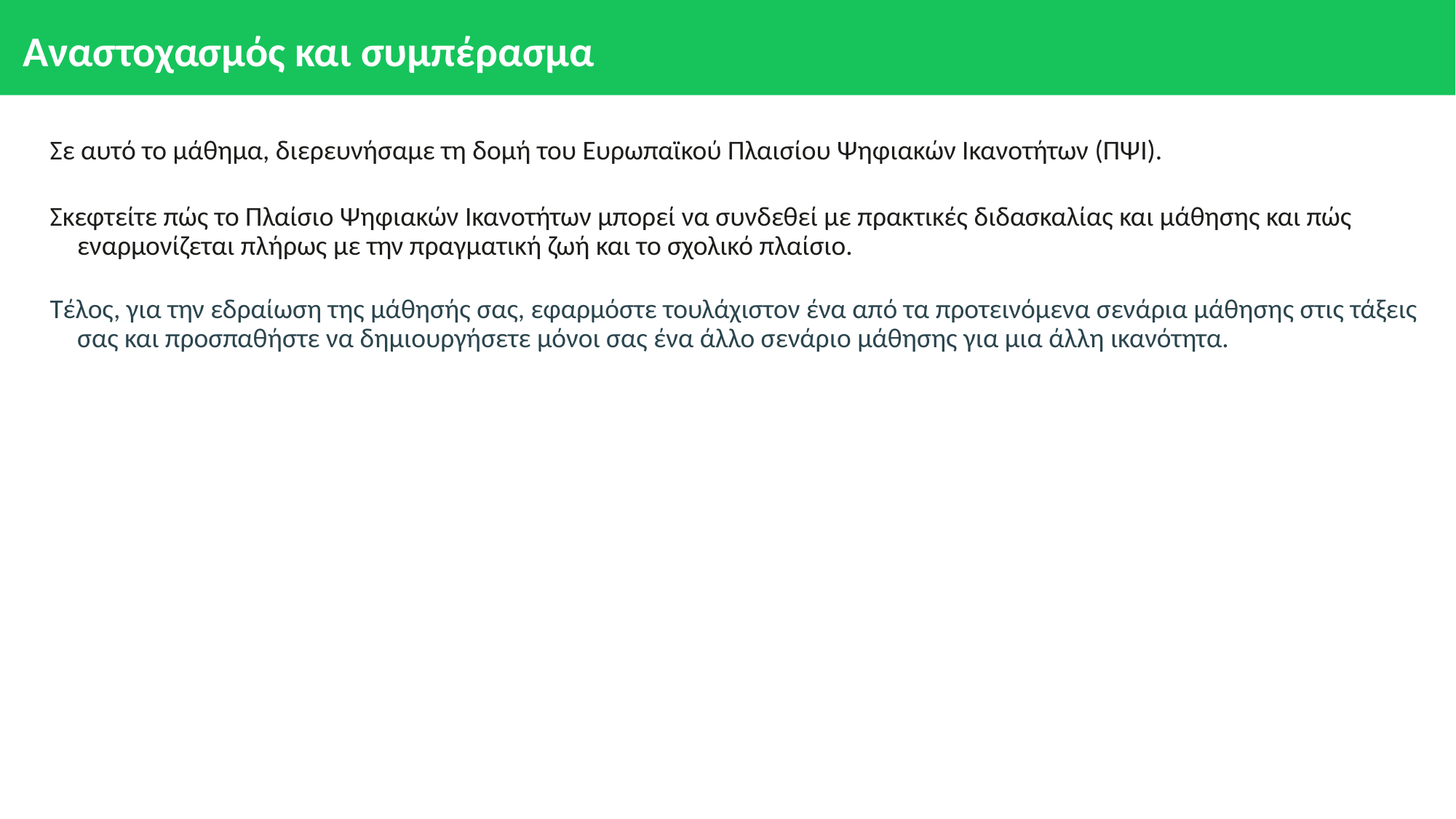

# Αναστοχασμός και συμπέρασμα
Σε αυτό το μάθημα, διερευνήσαμε τη δομή του Ευρωπαϊκού Πλαισίου Ψηφιακών Ικανοτήτων (ΠΨΙ).
Σκεφτείτε πώς το Πλαίσιο Ψηφιακών Ικανοτήτων μπορεί να συνδεθεί με πρακτικές διδασκαλίας και μάθησης και πώς εναρμονίζεται πλήρως με την πραγματική ζωή και το σχολικό πλαίσιο.
Τέλος, για την εδραίωση της μάθησής σας, εφαρμόστε τουλάχιστον ένα από τα προτεινόμενα σενάρια μάθησης στις τάξεις σας και προσπαθήστε να δημιουργήσετε μόνοι σας ένα άλλο σενάριο μάθησης για μια άλλη ικανότητα.